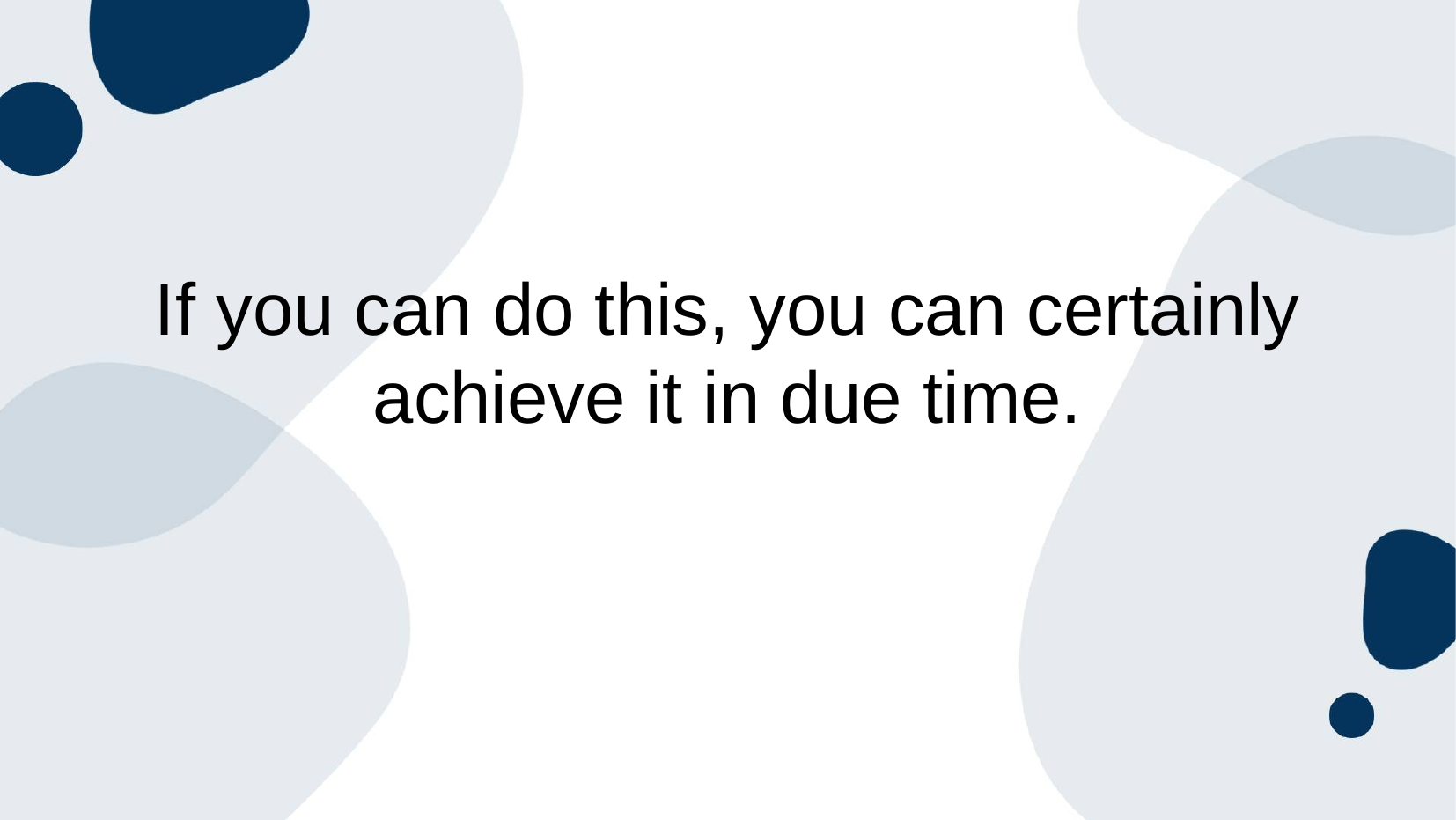

# If you can do this, you can certainly achieve it in due time.